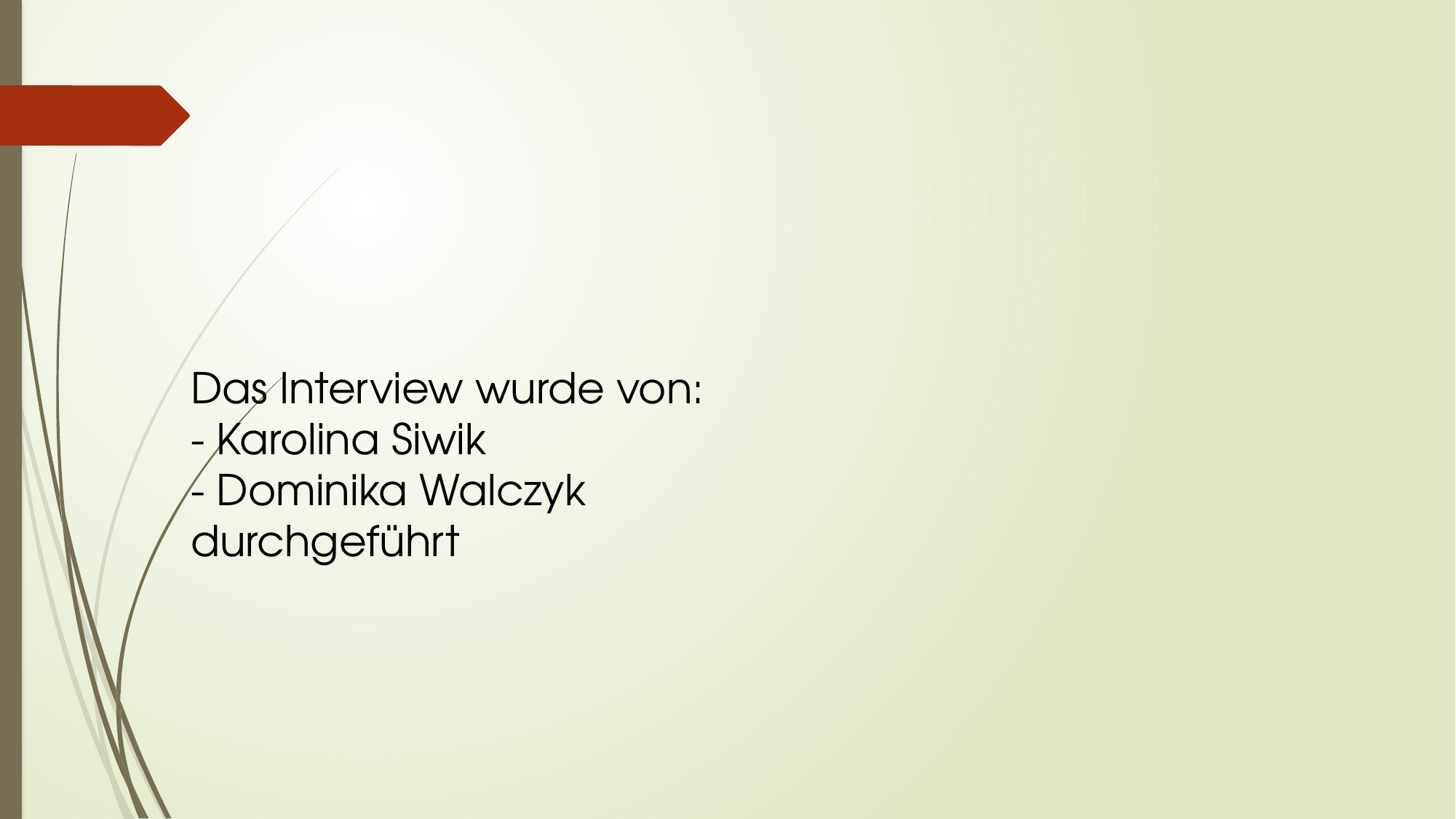

Das Interview wurde von:
- Karolina Siwik
- Dominika Walczyk
durchgeführt